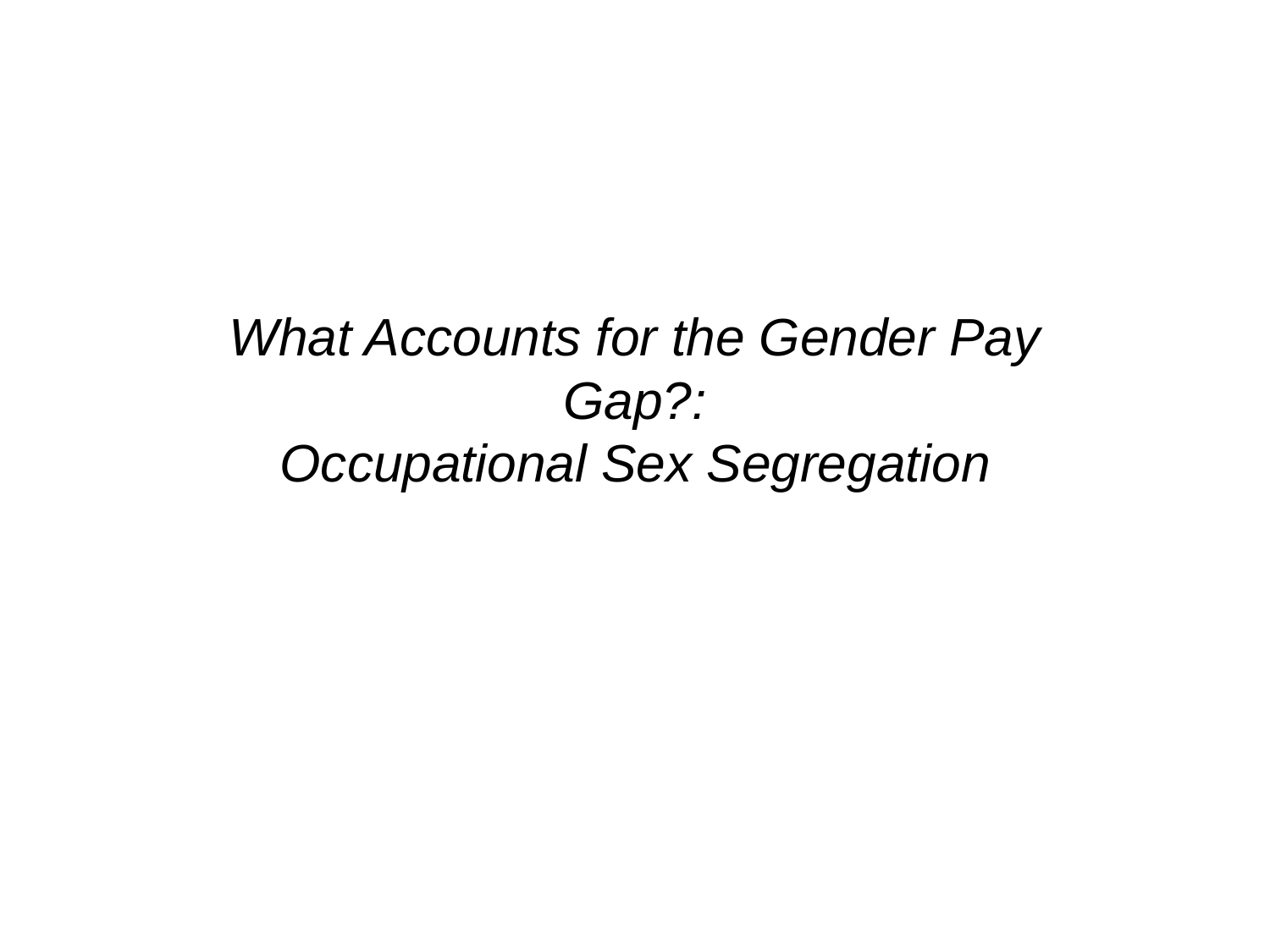

# What Accounts for the Gender Pay Gap?: Occupational Sex Segregation